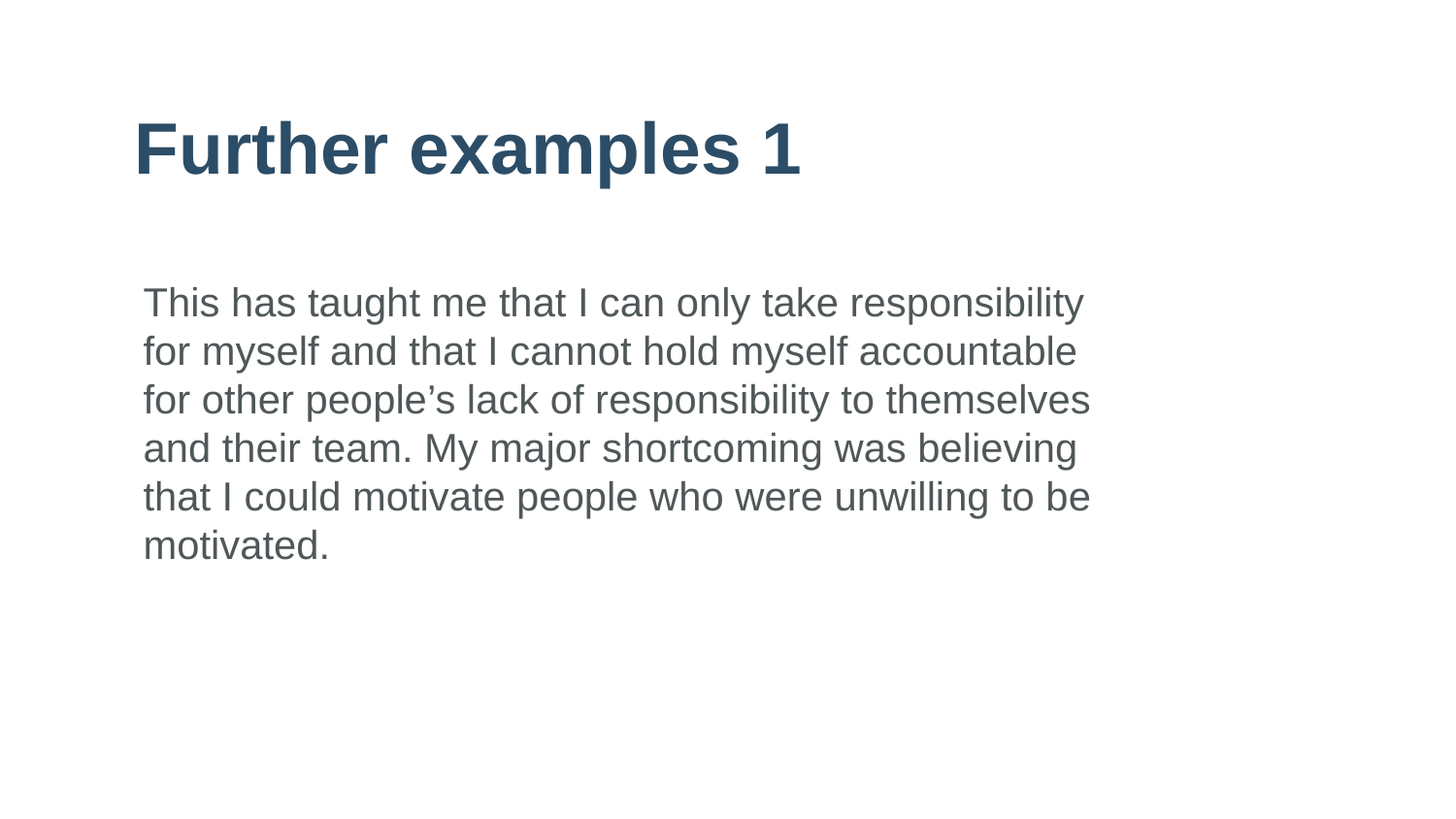

# Further examples 1
This has taught me that I can only take responsibility for myself and that I cannot hold myself accountable for other people’s lack of responsibility to themselves and their team. My major shortcoming was believing that I could motivate people who were unwilling to be motivated.